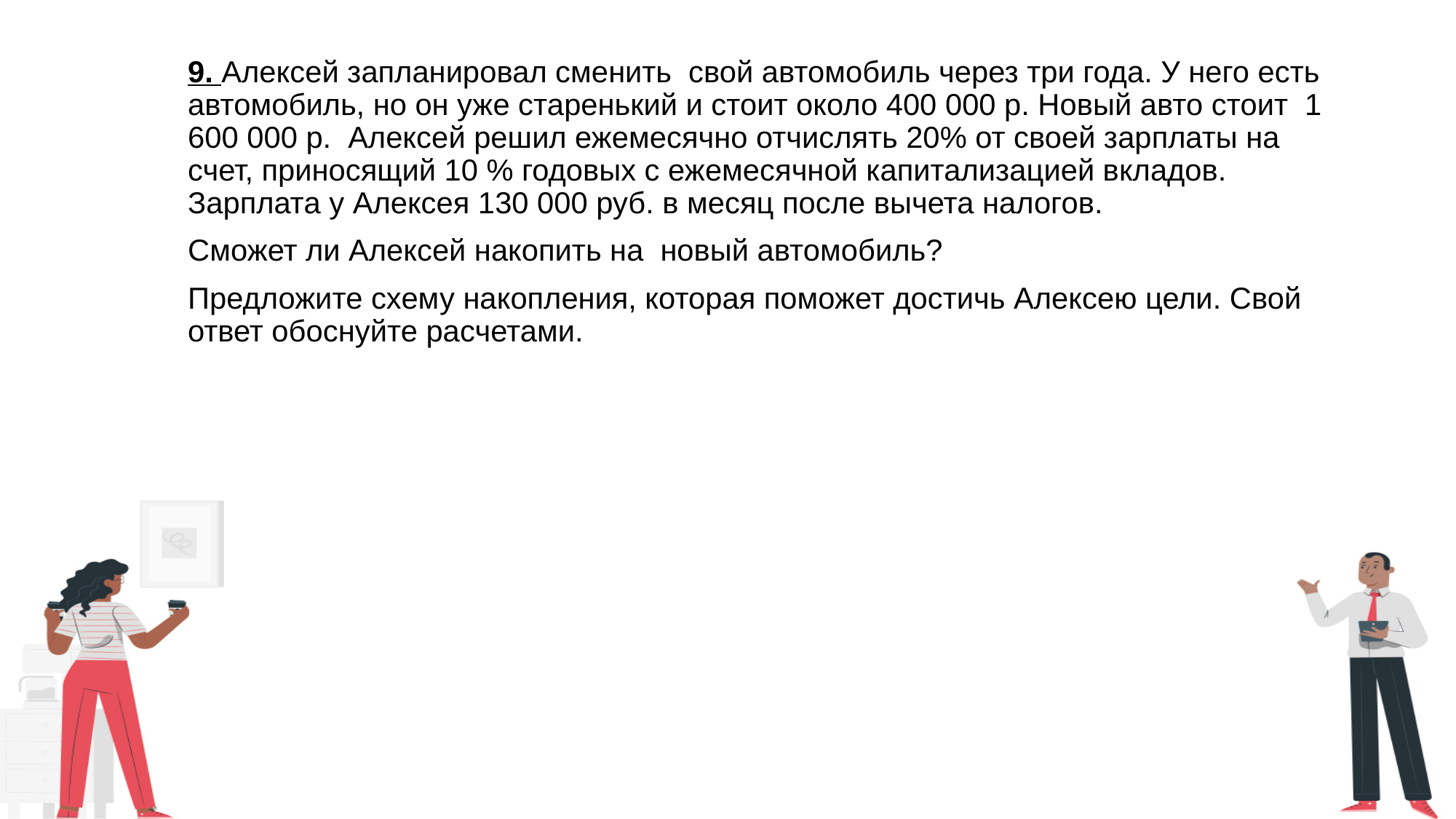

9. Алексей запланировал сменить  свой автомобиль через три года. У него есть автомобиль, но он уже старенький и стоит около 400 000 р. Новый авто стоит  1 600 000 р.  Алексей решил ежемесячно отчислять 20% от своей зарплаты на счет, приносящий 10 % годовых с ежемесячной капитализацией вкладов. Зарплата у Алексея 130 000 руб. в месяц после вычета налогов.
Сможет ли Алексей накопить на  новый автомобиль?
Предложите схему накопления, которая поможет достичь Алексею цели. Свой ответ обоснуйте расчетами.